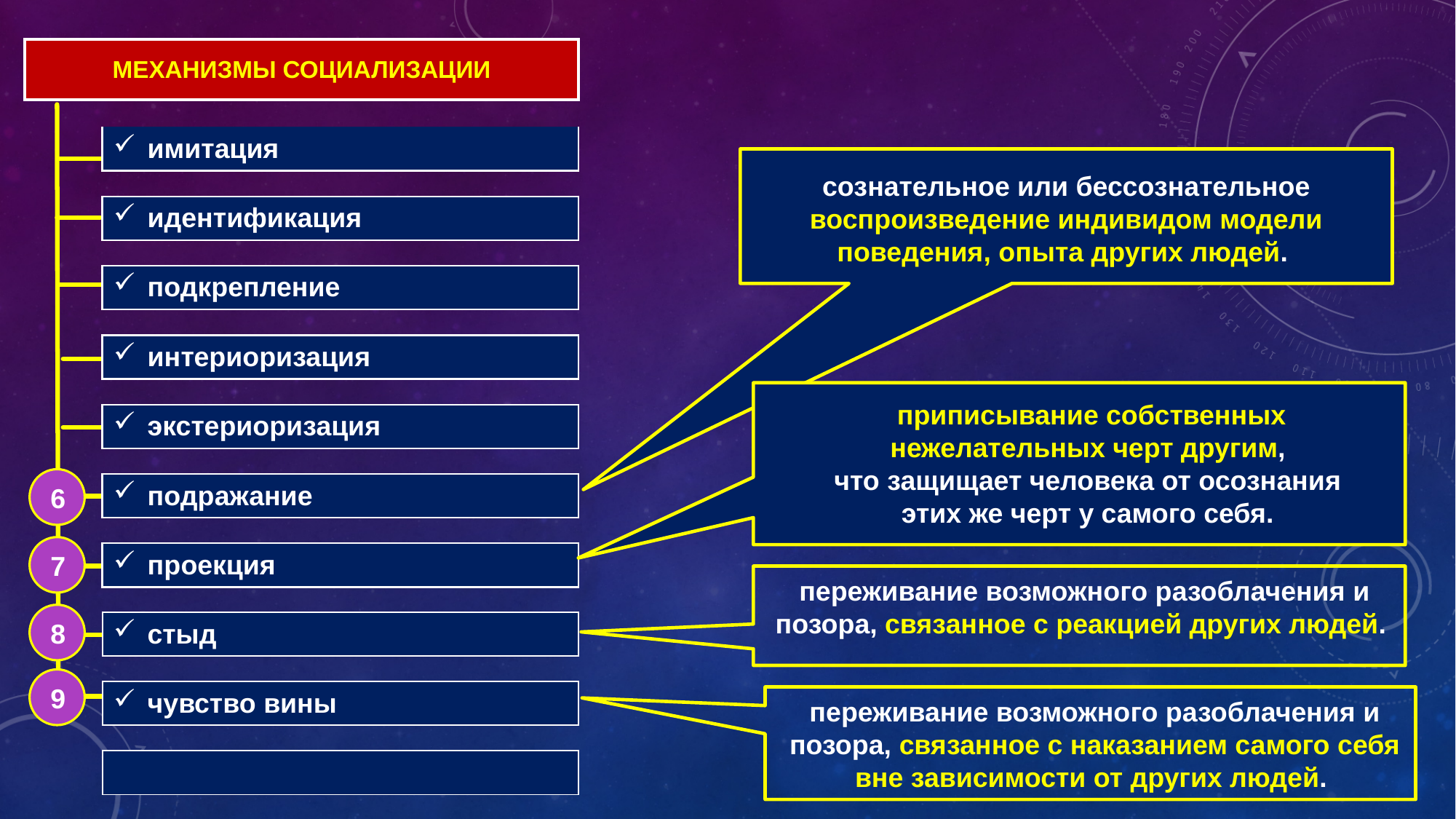

| Механизмы социализации |  |
| --- | --- |
|  |  |
|  | имитация |
|  |  |
|  | идентификация |
|  |  |
|  | подкрепление |
|  |  |
|  | интериоризация |
|  |  |
|  | экстериоризация |
|  |  |
|  | подражание |
|  |  |
|  | проекция |
|  |  |
|  | стыд |
|  |  |
|  | чувство вины |
|  |  |
|  |  |

сознательное или бессознательное воспроизведение индивидом модели поведения, опыта других людей.

приписывание собственных нежелательных черт другим,
что защищает человека от осознания
этих же черт у самого себя.

6

7

переживание возможного разоблачения и позора, связанное с реакцией других людей.

8

9

переживание возможного разоблачения и позора, связанное с наказанием самого себя вне зависимости от других людей.